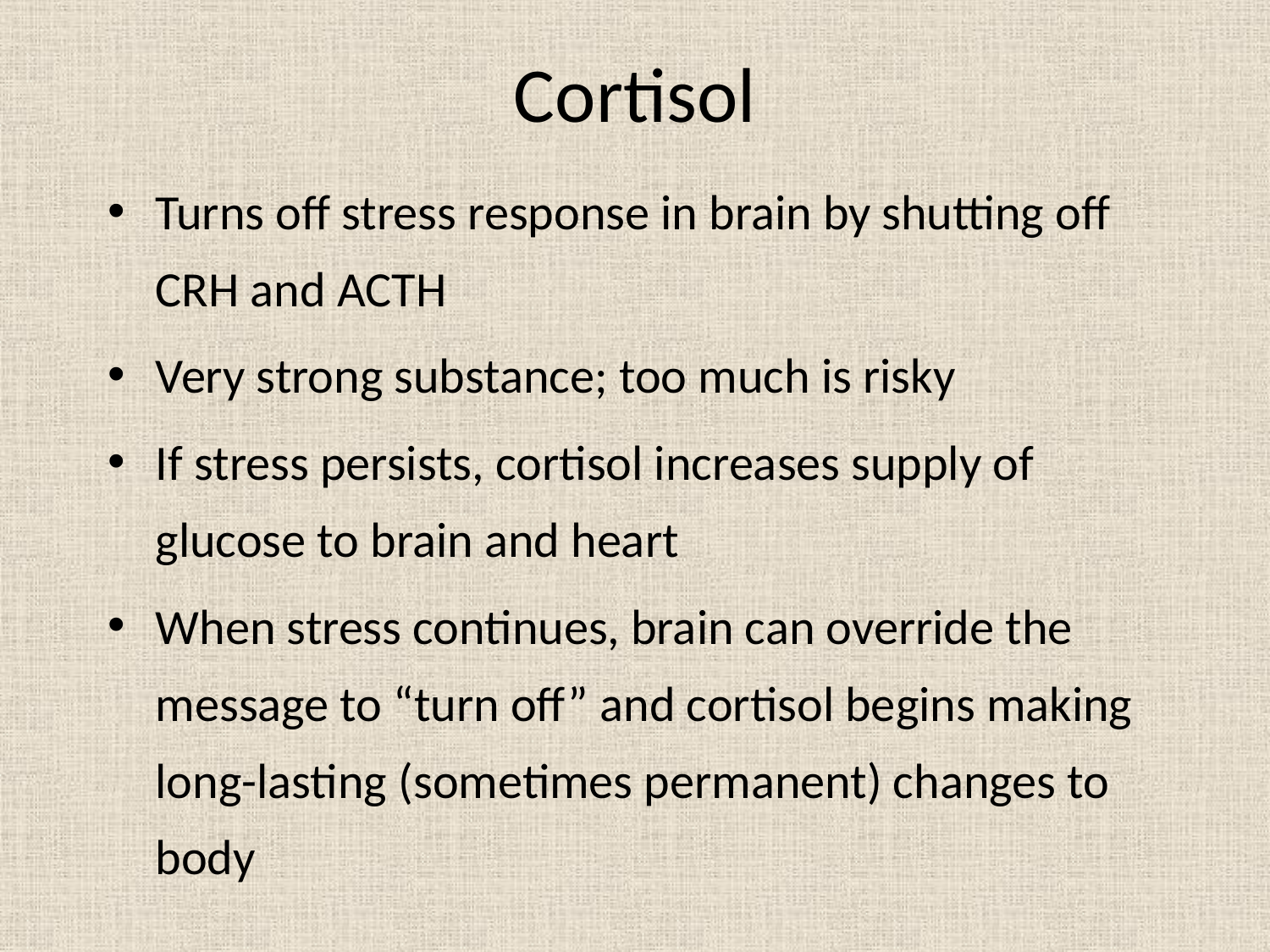

# Cortisol
Turns off stress response in brain by shutting off CRH and ACTH
Very strong substance; too much is risky
If stress persists, cortisol increases supply of glucose to brain and heart
When stress continues, brain can override the message to “turn off” and cortisol begins making long-lasting (sometimes permanent) changes to body